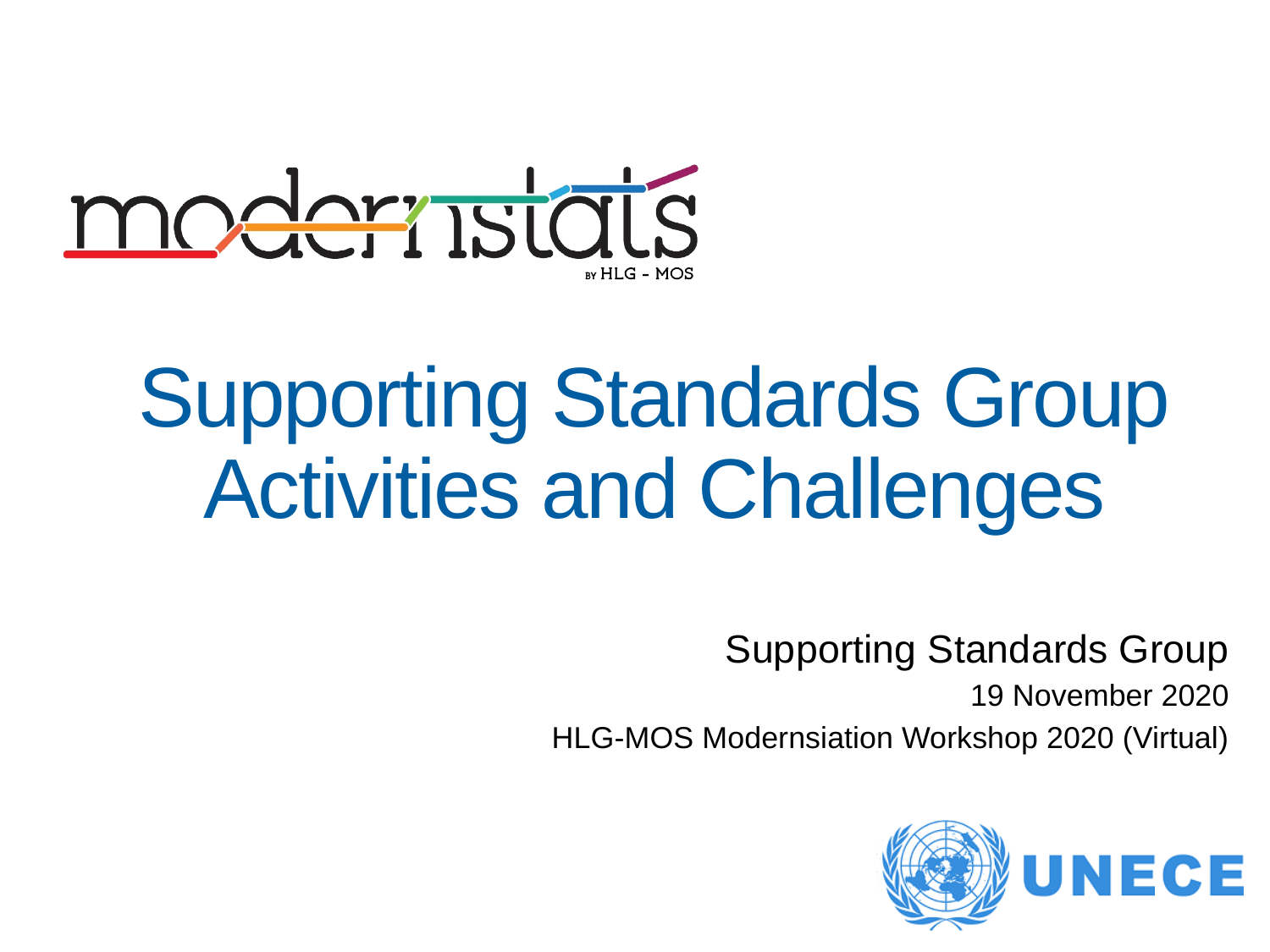

# Supporting Standards Group Activities and Challenges

Supporting Standards Group
19 November 2020
HLG-MOS Modernsiation Workshop 2020 (Virtual)